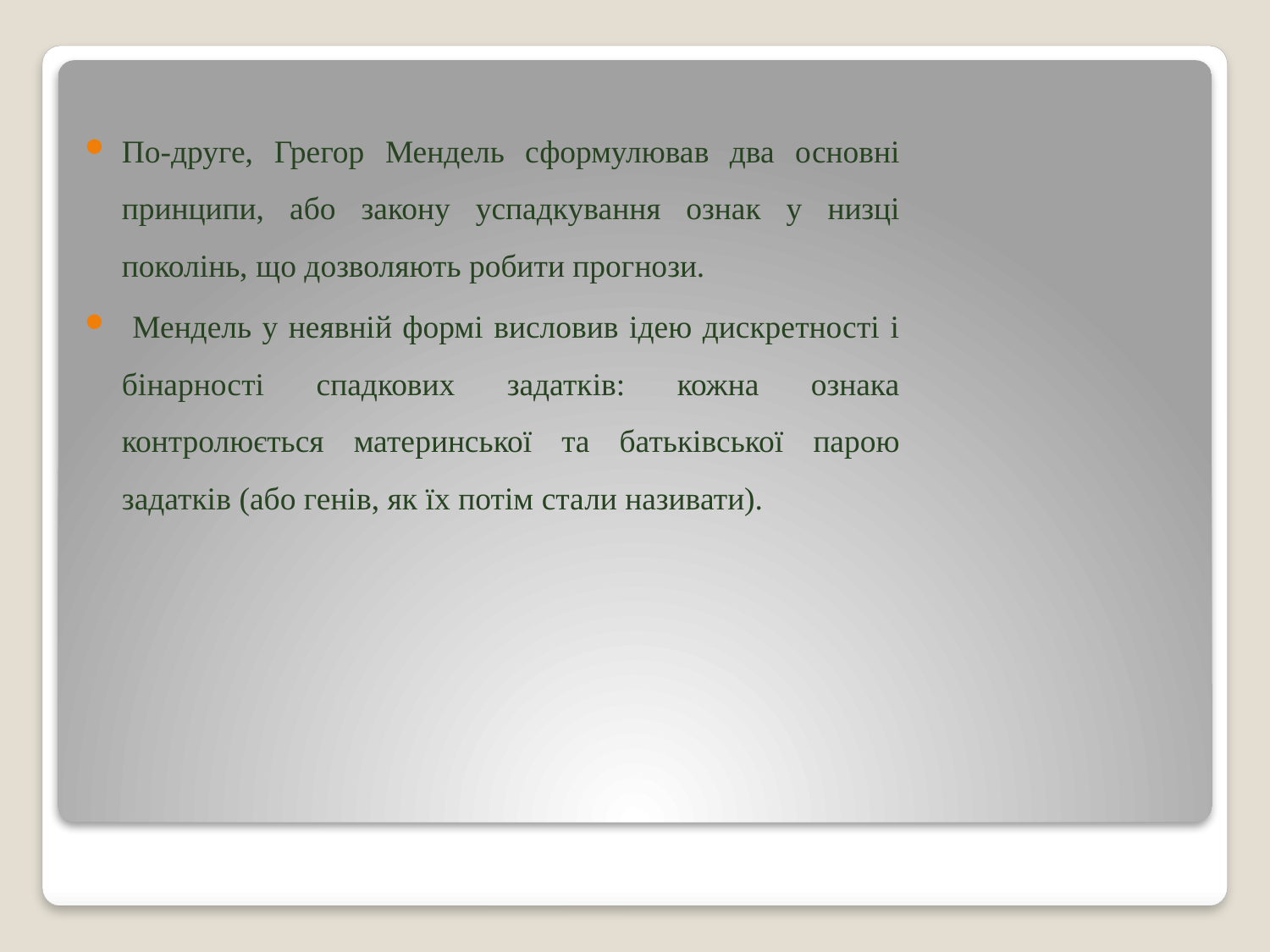

По-друге, Грегор Мендель сформулював два основні принципи, або закону успадкування ознак у низці поколінь, що дозволяють робити прогнози.
 Мендель у неявній формі висловив ідею дискретності і бінарності спадкових задатків: кожна ознака контролюється материнської та батьківської парою задатків (або генів, як їх потім стали називати).